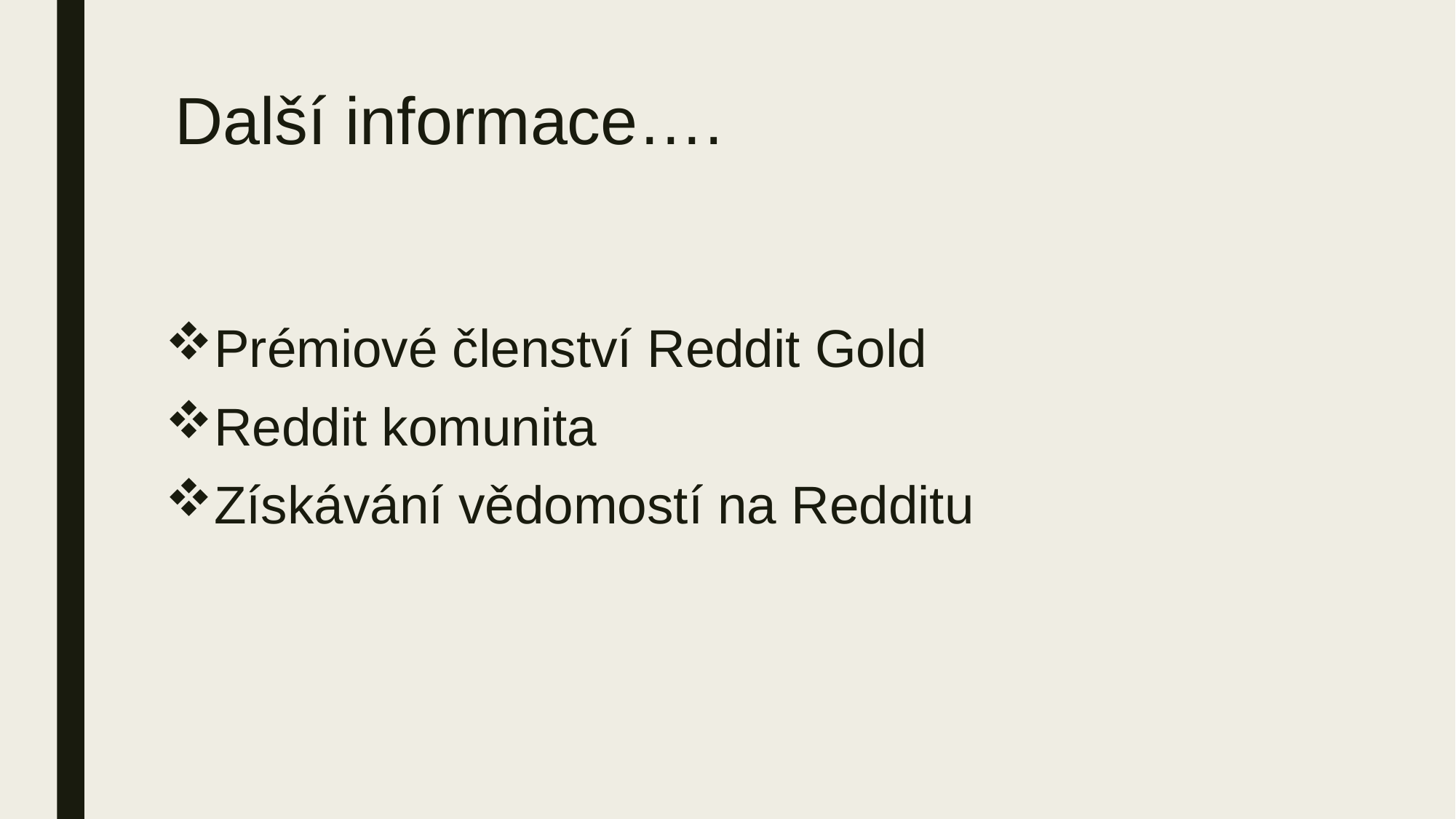

# Další informace….
Prémiové členství Reddit Gold
Reddit komunita
Získávání vědomostí na Redditu